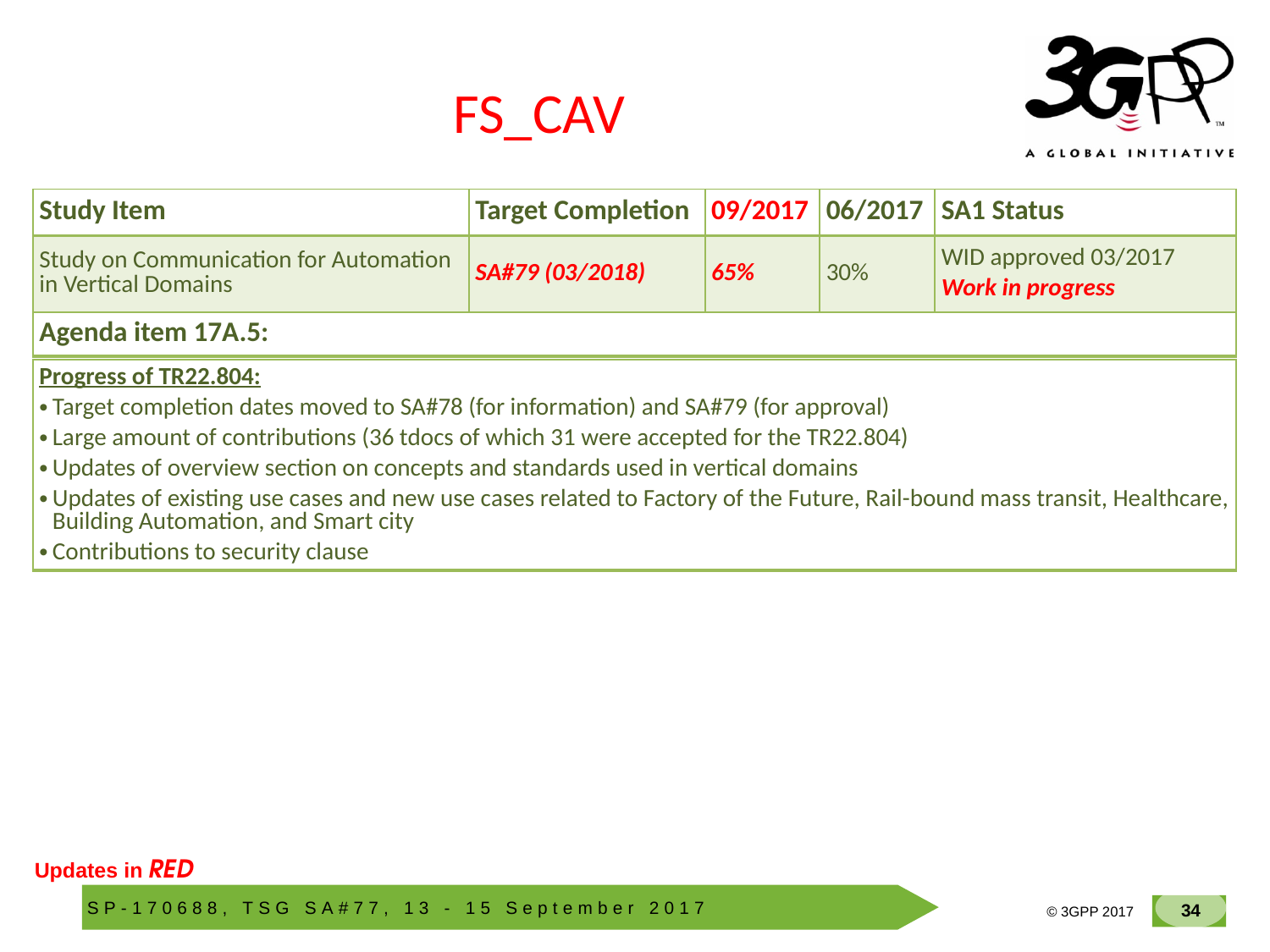

# FS_CAV
| Study Item | Target Completion | 09/2017 | 06/2017 | SA1 Status |
| --- | --- | --- | --- | --- |
| Study on Communication for Automation in Vertical Domains | SA#79 (03/2018) | 65% | 30% | WID approved 03/2017 Work in progress |
| Agenda item 17A.5: |
| --- |
|  |
| Progress of TR22.804: Target completion dates moved to SA#78 (for information) and SA#79 (for approval) Large amount of contributions (36 tdocs of which 31 were accepted for the TR22.804) Updates of overview section on concepts and standards used in vertical domains Updates of existing use cases and new use cases related to Factory of the Future, Rail-bound mass transit, Healthcare, Building Automation, and Smart city Contributions to security clause |
| --- |
Updates in RED